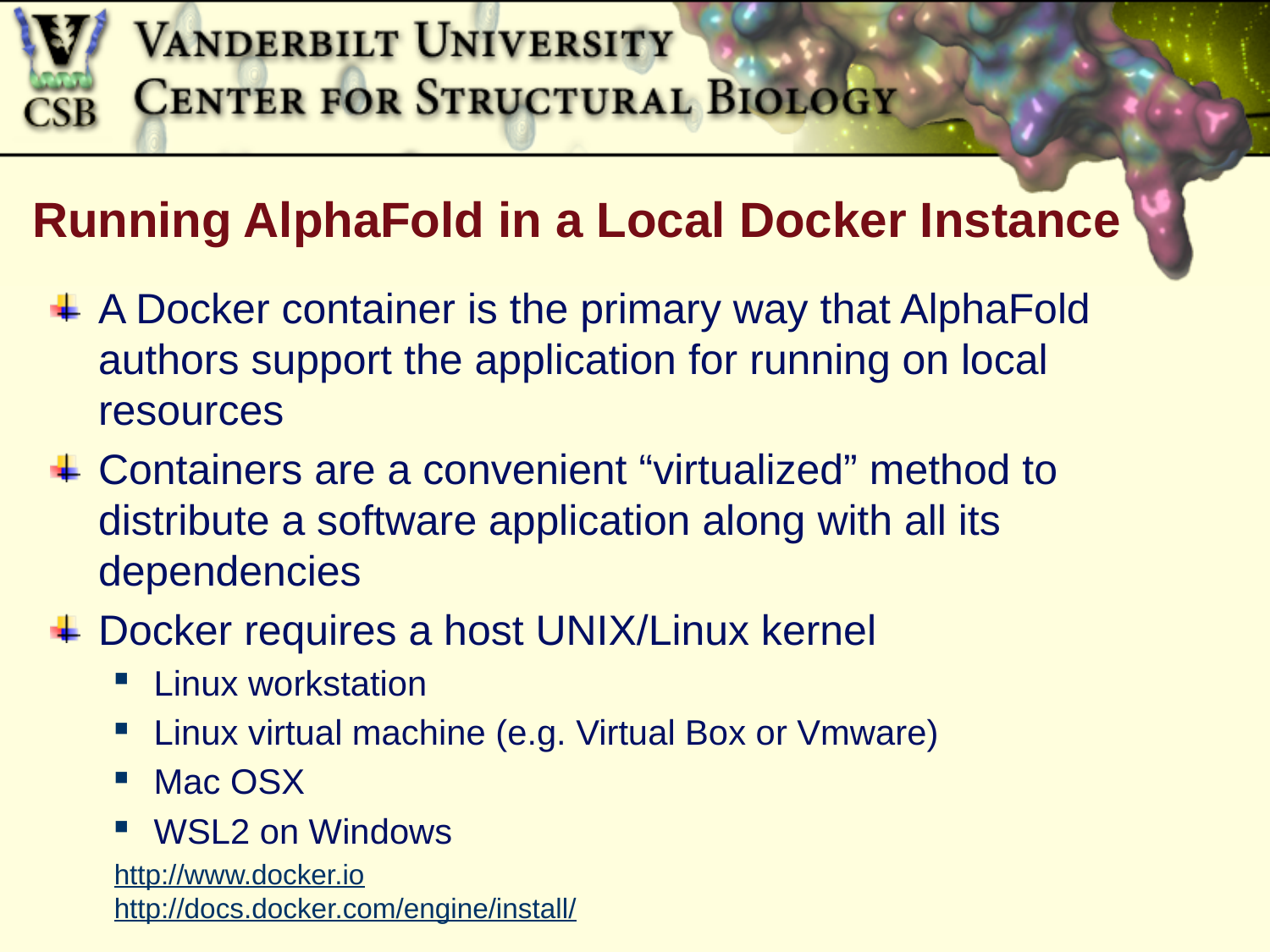

# Running AlphaFold in a Local Docker Instance
A Docker container is the primary way that AlphaFold authors support the application for running on local resources
Containers are a convenient “virtualized” method to distribute a software application along with all its dependencies
Docker requires a host UNIX/Linux kernel
Linux workstation
Linux virtual machine (e.g. Virtual Box or Vmware)
Mac OSX
WSL2 on Windows
http://www.docker.io
http://docs.docker.com/engine/install/